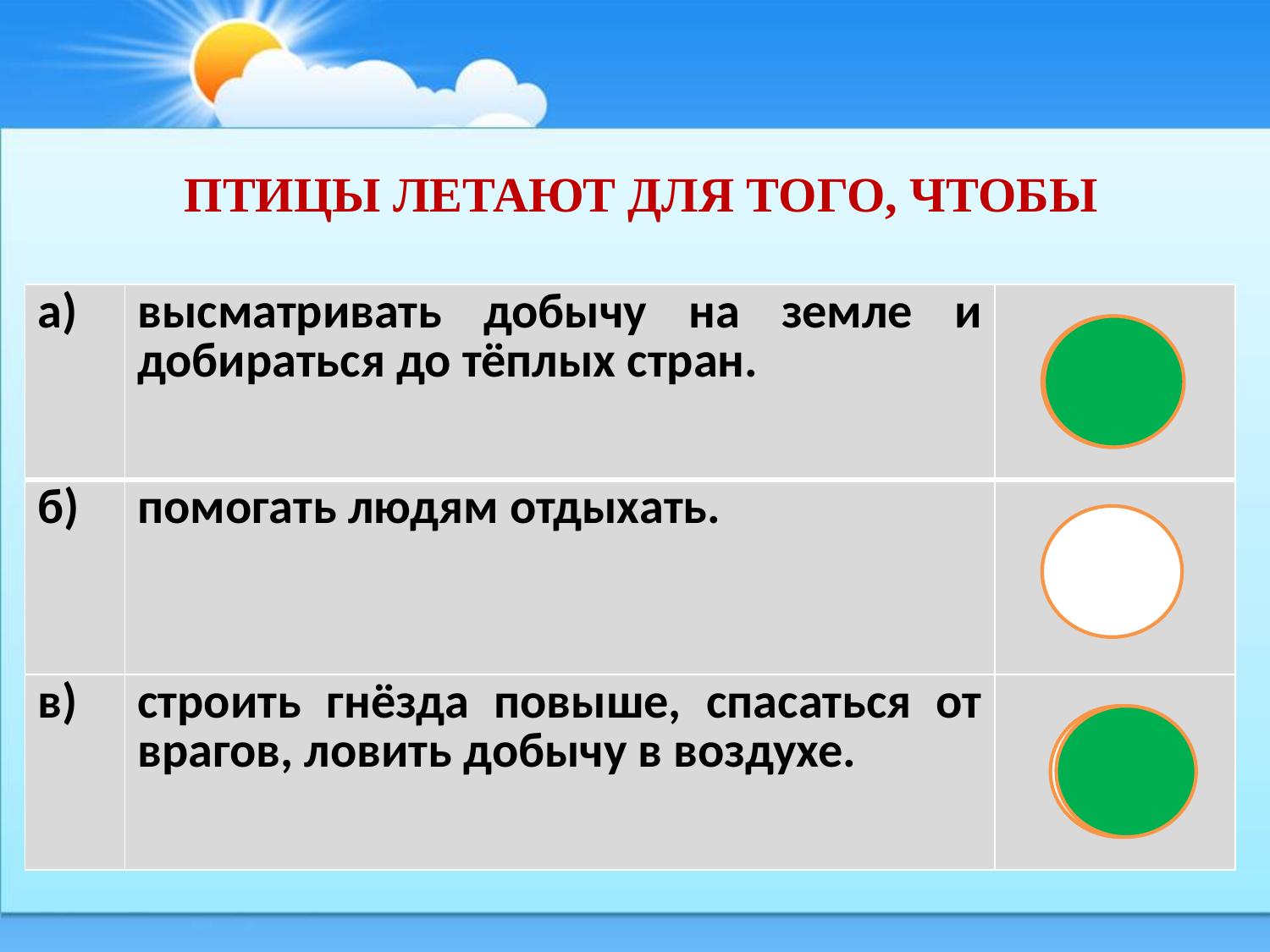

# птицы летают для того, чтобы
| а) | высматривать добычу на земле и добираться до тёплых стран. |  |
| --- | --- | --- |
| б) | помогать людям отдыхать. |  |
| в) | строить гнёзда повыше, спасаться от врагов, ловить добычу в воздухе. |  |